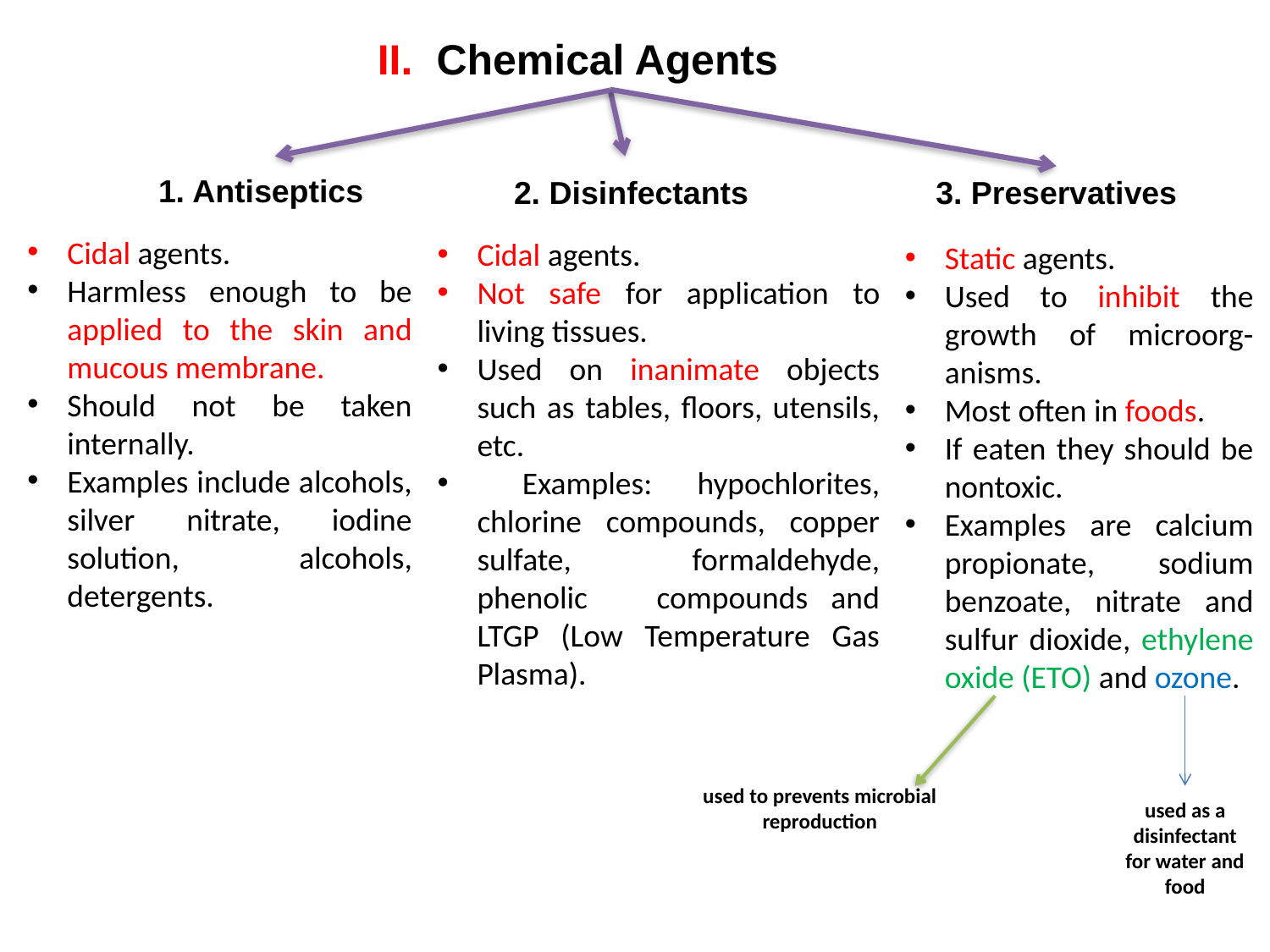

II.  Chemical Agents
1. Antiseptics
2. Disinfectants
3. Preservatives
Cidal agents.
Harmless enough to be applied to the skin and mucous membrane.
Should not be taken internally.
Examples include alcohols, silver nitrate, iodine solution, alcohols, detergents.
Cidal agents.
Not safe for application to living tissues.
Used on inanimate objects such as tables, floors, utensils, etc.
 Examples: hypochlorites, chlorine compounds, copper sulfate, formaldehyde, phenolic   compounds and LTGP (Low Temperature Gas Plasma).
Static agents.
Used to inhibit the growth of microorg-anisms.
Most often in foods.
If eaten they should be nontoxic.
Examples are calcium propionate, sodium benzoate, nitrate and sulfur dioxide, ethylene oxide (ETO) and ozone.
used to prevents microbial reproduction
used as a disinfectant for water and food